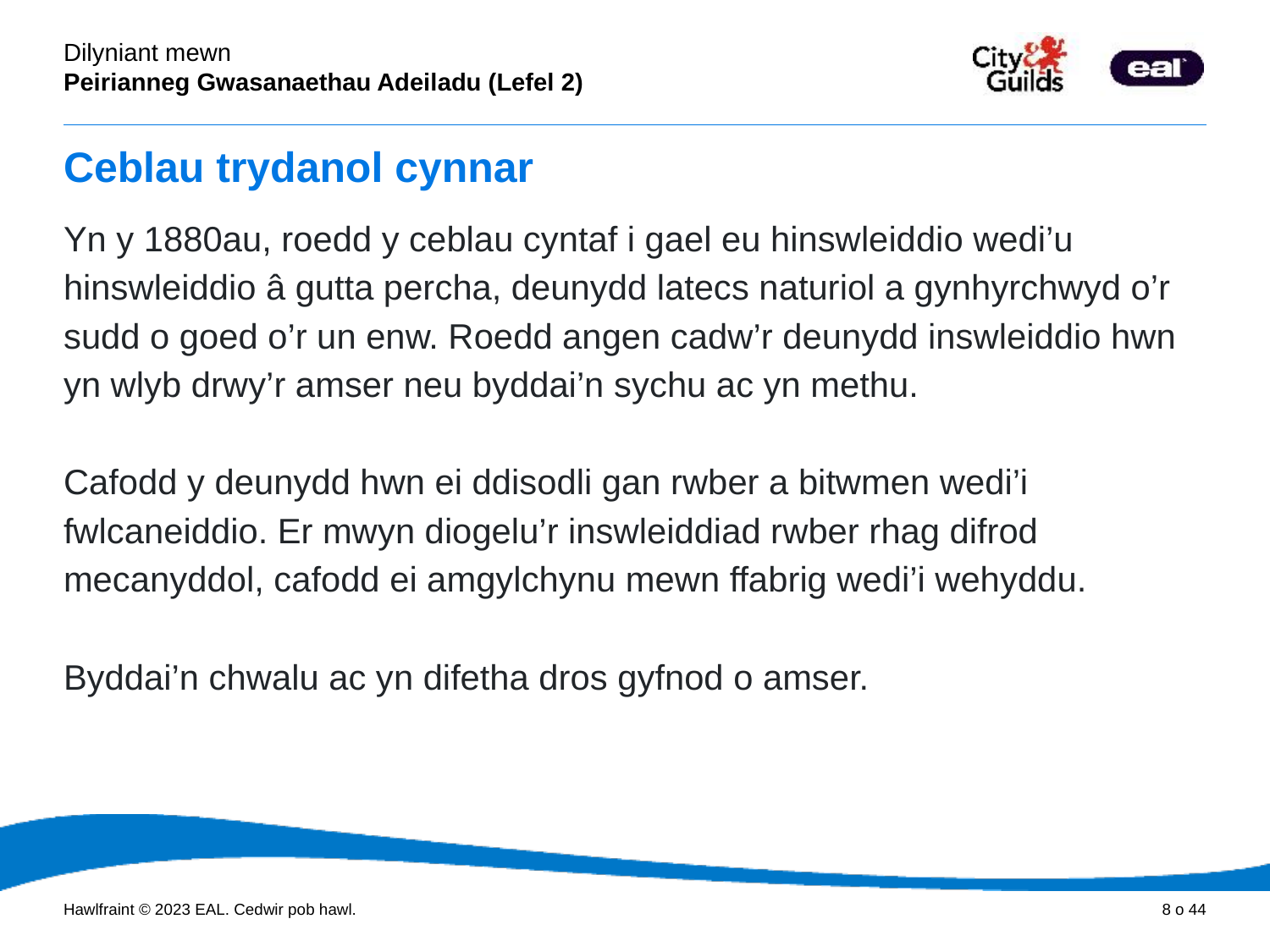

# Ceblau trydanol cynnar
Yn y 1880au, roedd y ceblau cyntaf i gael eu hinswleiddio wedi’u hinswleiddio â gutta percha, deunydd latecs naturiol a gynhyrchwyd o’r sudd o goed o’r un enw. Roedd angen cadw’r deunydd inswleiddio hwn yn wlyb drwy’r amser neu byddai’n sychu ac yn methu.

Cafodd y deunydd hwn ei ddisodli gan rwber a bitwmen wedi’i fwlcaneiddio. Er mwyn diogelu’r inswleiddiad rwber rhag difrod mecanyddol, cafodd ei amgylchynu mewn ffabrig wedi’i wehyddu.

Byddai’n chwalu ac yn difetha dros gyfnod o amser.